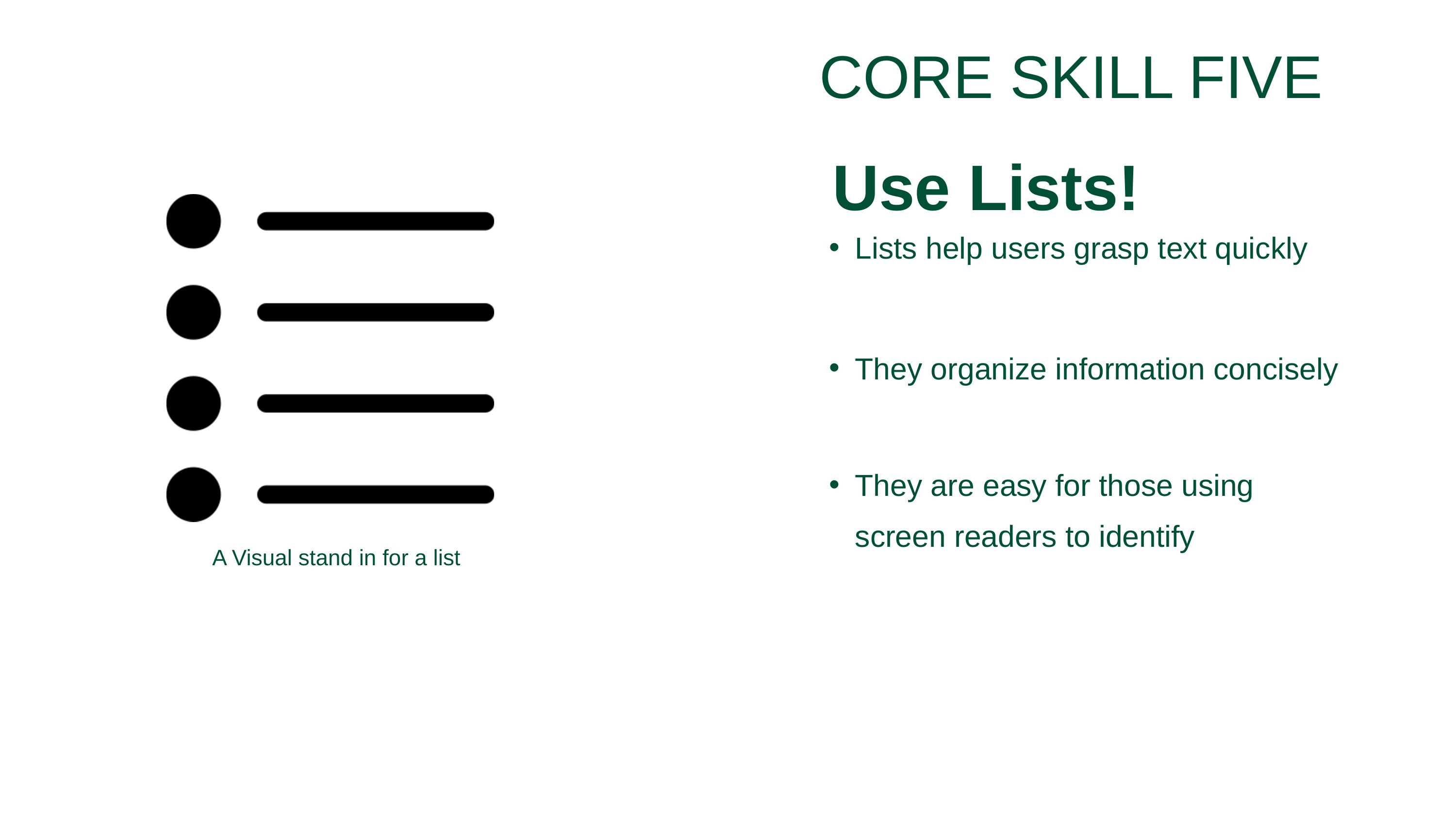

CORE SKILL FIVE
Use Lists!

Lists help users grasp text quickly
They organize information concisely
They are easy for those using screen readers to identify
A Visual stand in for a list